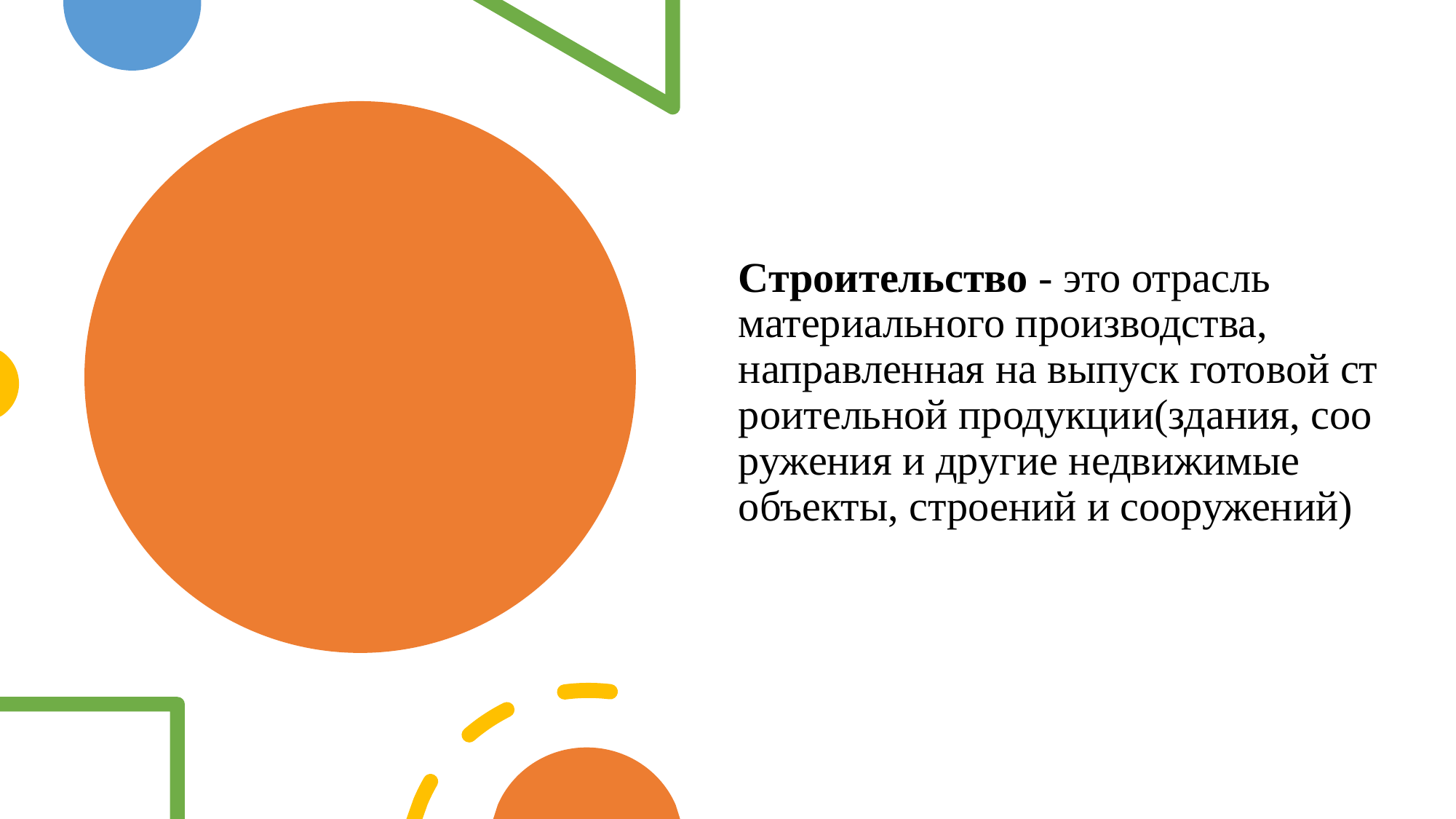

Строительство - это отрасль материального производства, направленная на выпуск готовой строительной продукции(здания, сооружения и другие недвижимые объекты, строений и сооружений)